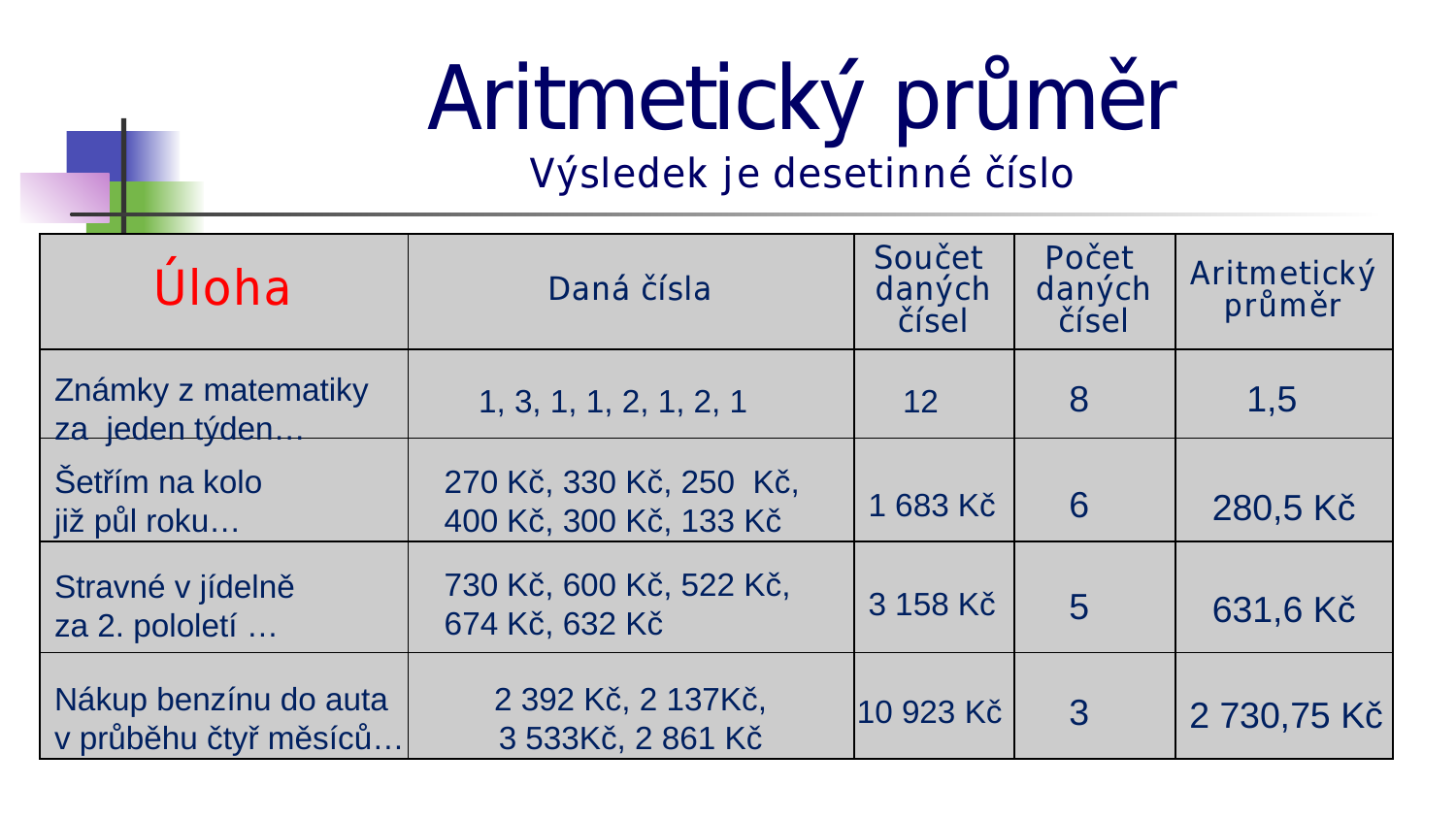

# Aritmetický průměr Výsledek je desetinné číslo
| Úloha | Daná čísla | Součet daných čísel | Počet daných čísel | Aritmetický průměr |
| --- | --- | --- | --- | --- |
|  |  |  |  |  |
|  |  |  |  |  |
|  |  |  |  |  |
|  |  |  |  |  |
Známky z matematiky
za  jeden týden…
1,5
8
1, 3, 1, 1, 2, 1, 2, 1
12
Šetřím na kolo
již půl roku…
270 Kč, 330 Kč, 250  Kč,
400 Kč, 300 Kč, 133 Kč
6
280,5 Kč
1 683 Kč
730 Kč, 600 Kč, 522 Kč,
674 Kč, 632 Kč
Stravné v jídelně
za 2. pololetí …
3 158 Kč
5
631,6 Kč
Nákup benzínu do auta
v průběhu čtyř měsíců…
2 392 Kč, 2 137Kč,
3 533Kč, 2 861 Kč
3
10 923 Kč
2 730,75 Kč